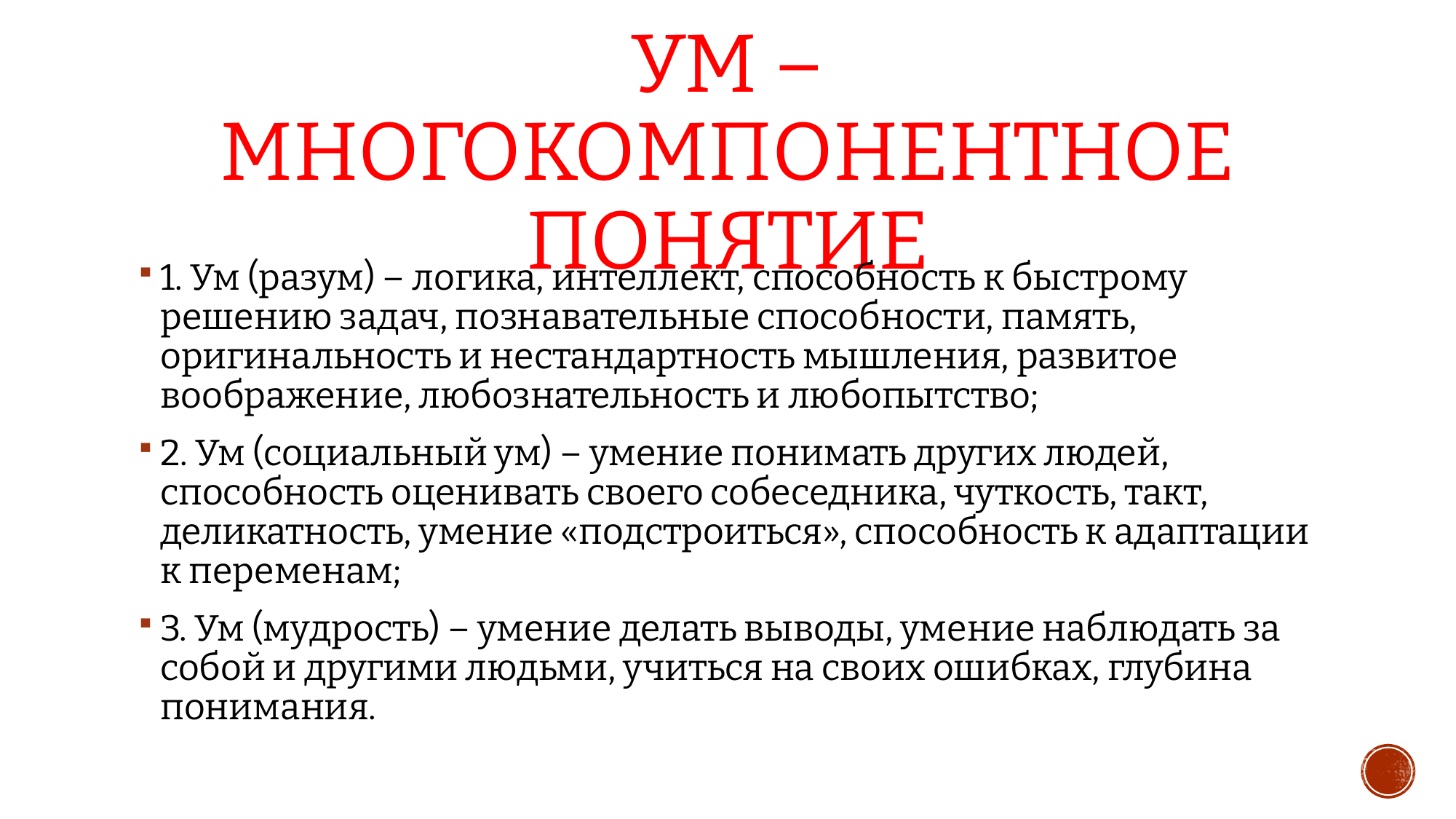

# УМ – многокомпонентное понятие
1. Ум (разум) – логика, интеллект, способность к быстрому решению задач, познавательные способности, память, оригинальность и нестандартность мышления, развитое воображение, любознательность и любопытство;
2. Ум (социальный ум) – умение понимать других людей, способность оценивать своего собеседника, чуткость, такт, деликатность, умение «подстроиться», способность к адаптации к переменам;
3. Ум (мудрость) – умение делать выводы, умение наблюдать за собой и другими людьми, учиться на своих ошибках, глубина понимания.